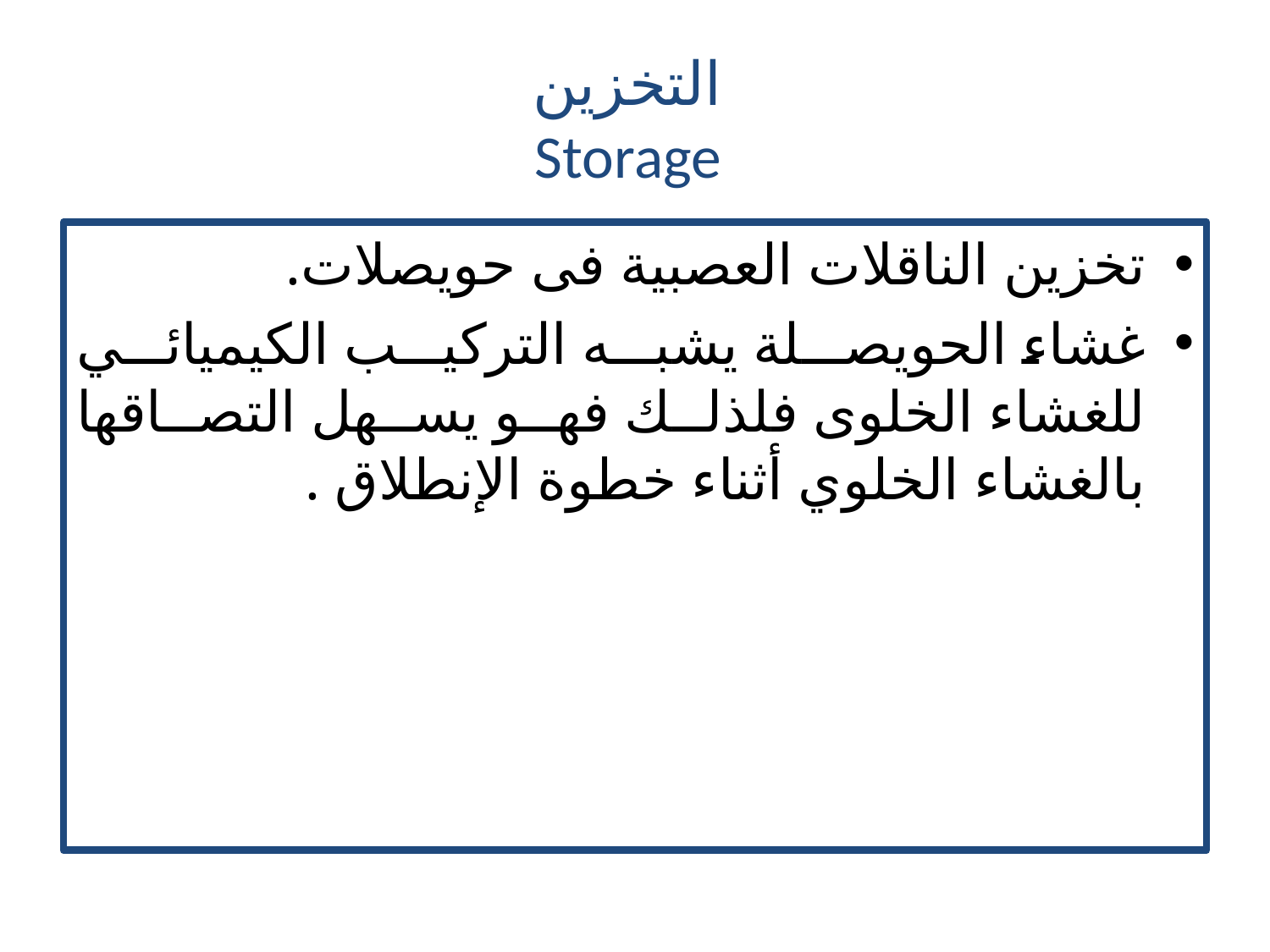

# التخزين Storage
تخزين الناقلات العصبية فى حويصلات.
غشاء الحويصلة يشبه التركيب الكيميائي للغشاء الخلوى فلذلك فهو يسهل التصاقها بالغشاء الخلوي أثناء خطوة الإنطلاق .